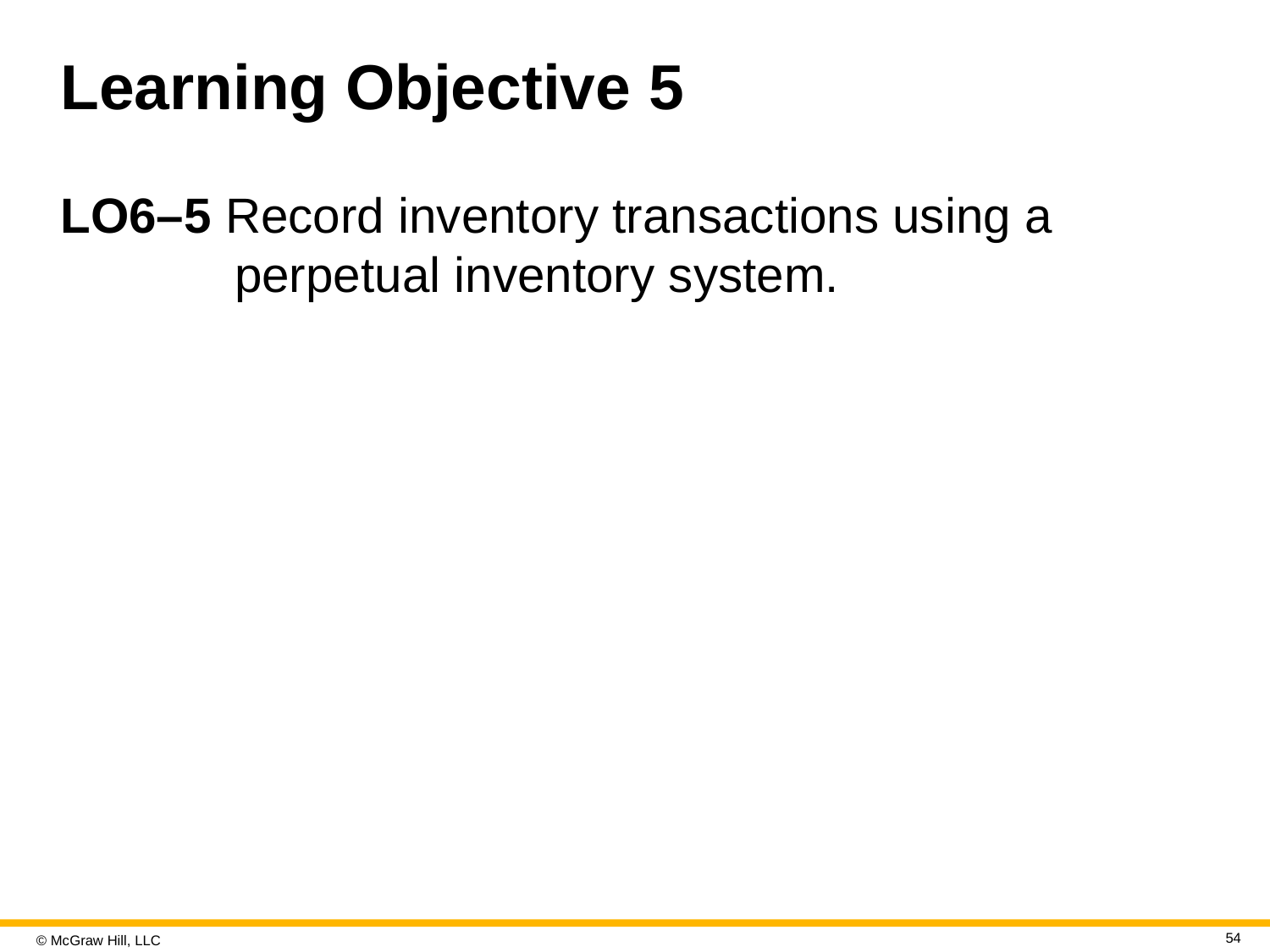

# Learning Objective 5
L O6–5 Record inventory transactions using a perpetual inventory system.
54